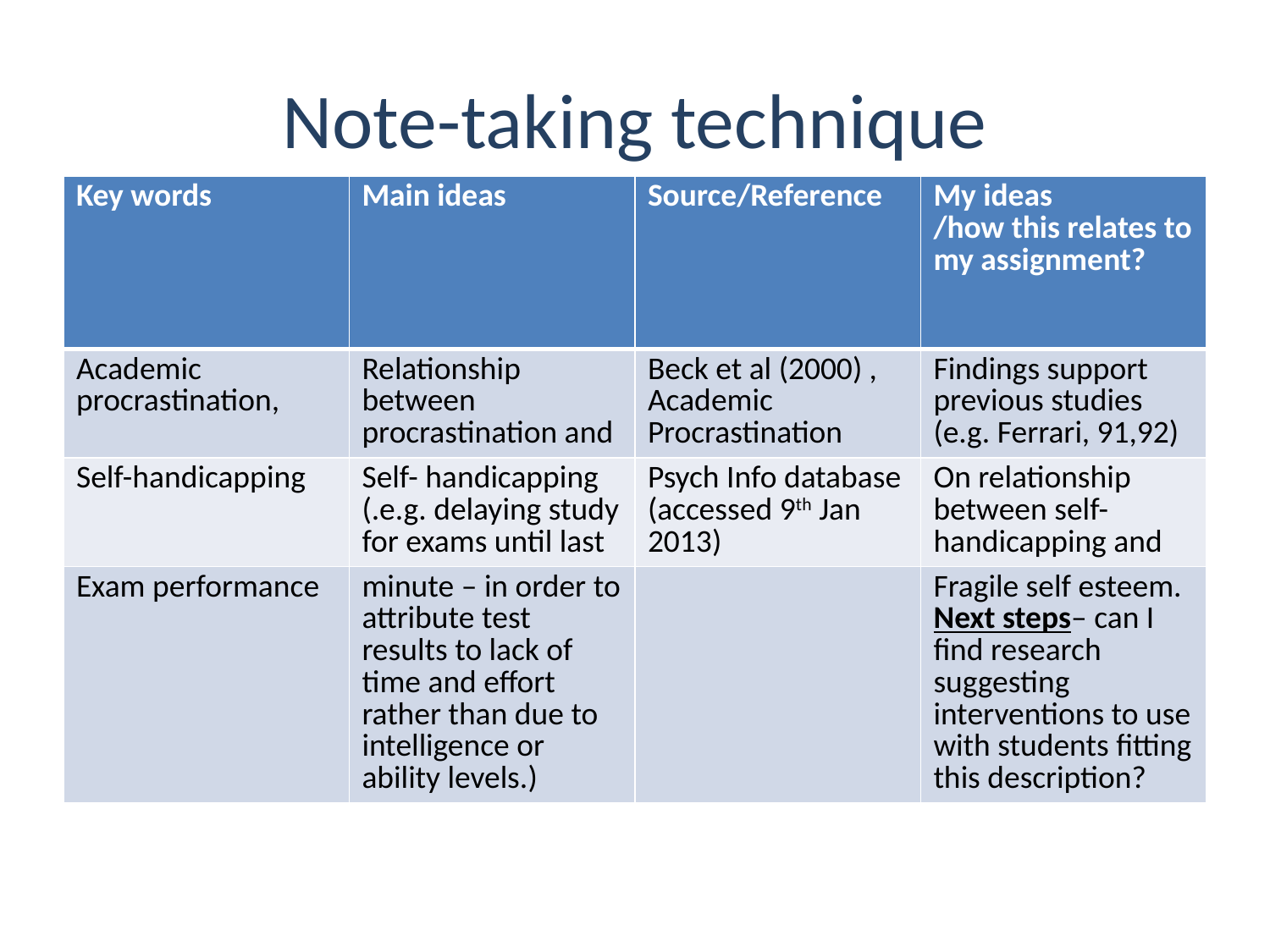

# Note-taking technique
| Key words | Main ideas | Source/Reference | My ideas /how this relates to my assignment? |
| --- | --- | --- | --- |
| Academic procrastination, | Relationship between procrastination and | Beck et al (2000) , Academic Procrastination | Findings support previous studies (e.g. Ferrari, 91,92) |
| Self-handicapping | Self- handicapping (.e.g. delaying study for exams until last | Psych Info database (accessed 9th Jan 2013) | On relationship between self-handicapping and |
| Exam performance | minute – in order to attribute test results to lack of time and effort rather than due to intelligence or ability levels.) |  | Fragile self esteem. Next steps– can I find research suggesting interventions to use with students fitting this description? |